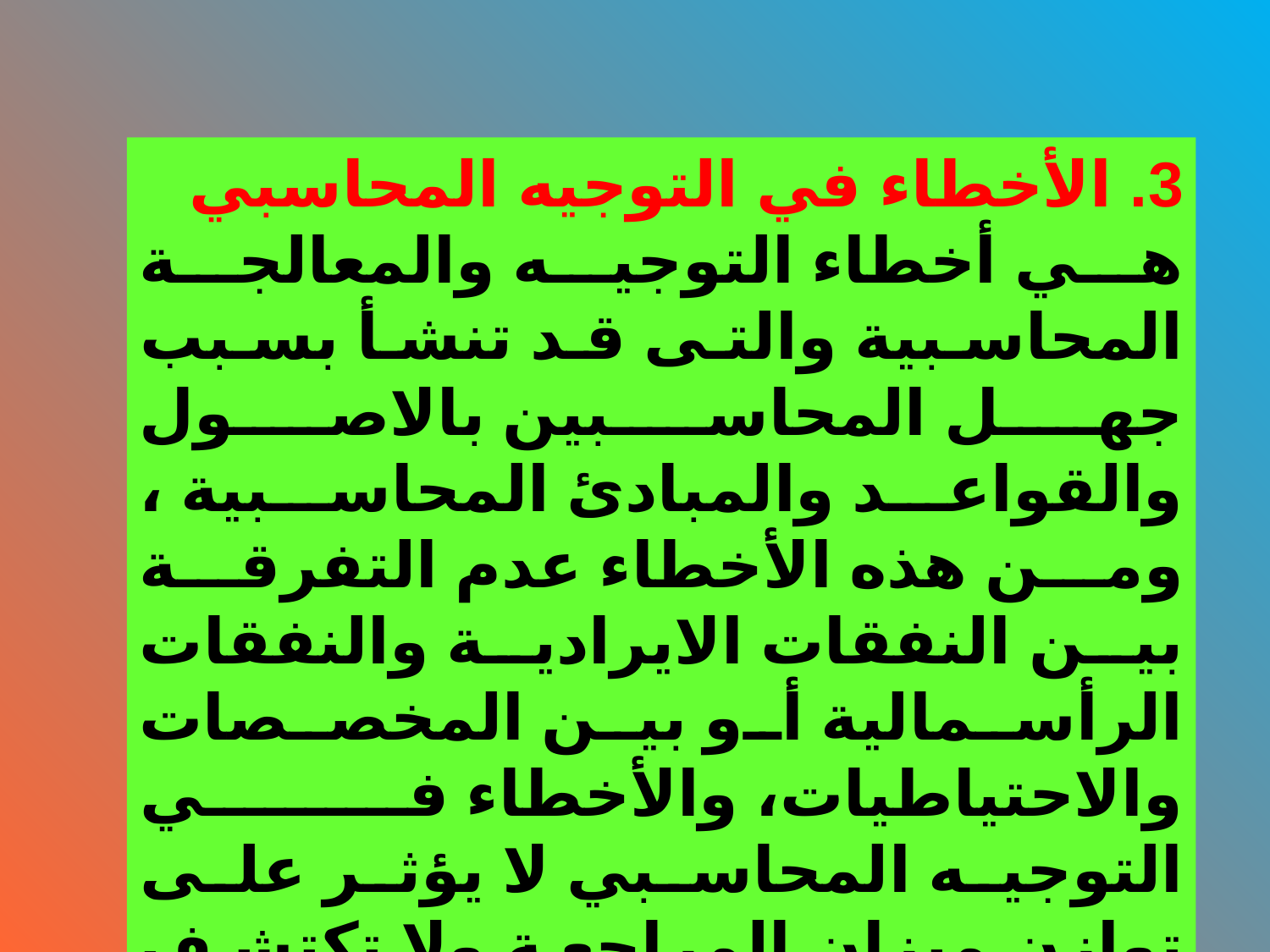

3. الأخطاء في التوجيه المحاسبي
هي أخطاء التوجيه والمعالجة المحاسبية والتى قد تنشأ بسبب جهل المحاسبين بالاصول والقواعد والمبادئ المحاسبية ، ومن هذه الأخطاء عدم التفرقة بين النفقات الايرادية والنفقات الرأسمالية أو بين المخصصات والاحتياطيات، والأخطاء في التوجيه المحاسبي لا يؤثر على توازن ميزان المراجعة ولا تكتشف بسهولة بل يقتضى اكتشافها مراجعة مستندية.